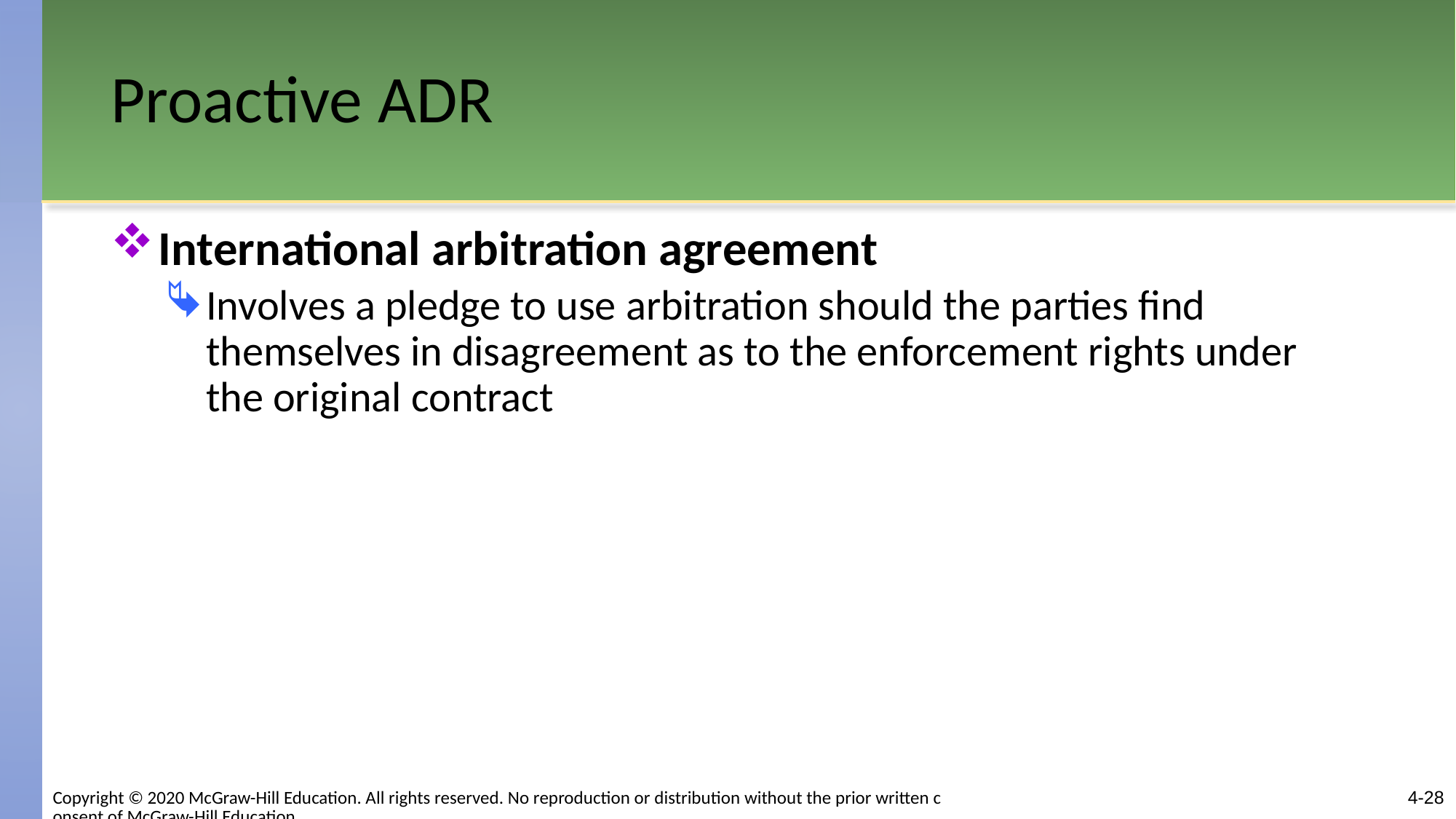

# Proactive ADR
International arbitration agreement
Involves a pledge to use arbitration should the parties find themselves in disagreement as to the enforcement rights under the original contract
4-28
Copyright © 2020 McGraw-Hill Education. All rights reserved. No reproduction or distribution without the prior written consent of McGraw-Hill Education.